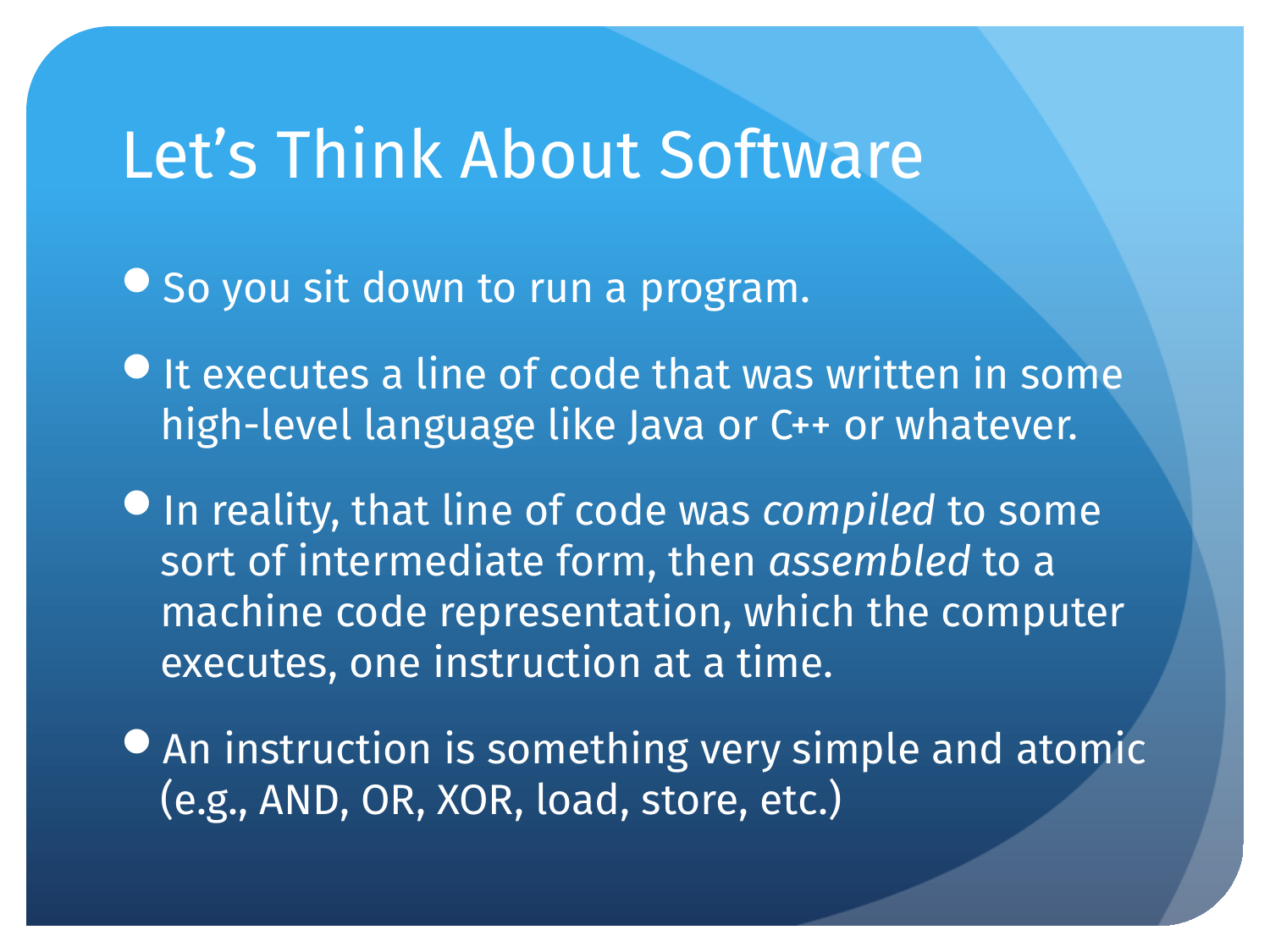

# Let’s Think About Software
So you sit down to run a program.
It executes a line of code that was written in some high-level language like Java or C++ or whatever.
In reality, that line of code was compiled to some sort of intermediate form, then assembled to a machine code representation, which the computer executes, one instruction at a time.
An instruction is something very simple and atomic (e.g., AND, OR, XOR, load, store, etc.)